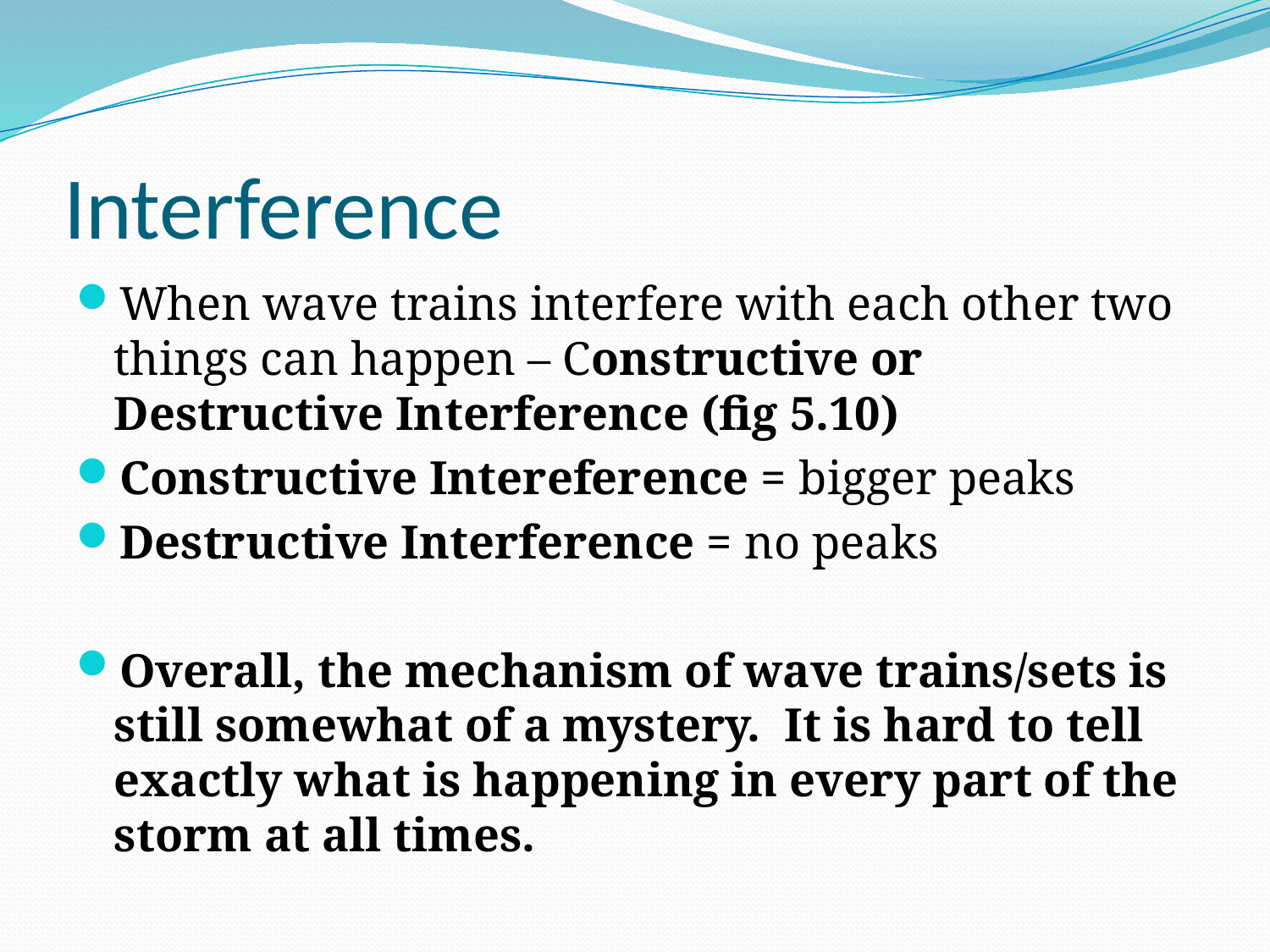

# Interference
When wave trains interfere with each other two things can happen – Constructive or Destructive Interference (fig 5.10)
Constructive Intereference = bigger peaks
Destructive Interference = no peaks

Overall, the mechanism of wave trains/sets is still somewhat of a mystery.  It is hard to tell exactly what is happening in every part of the storm at all times.